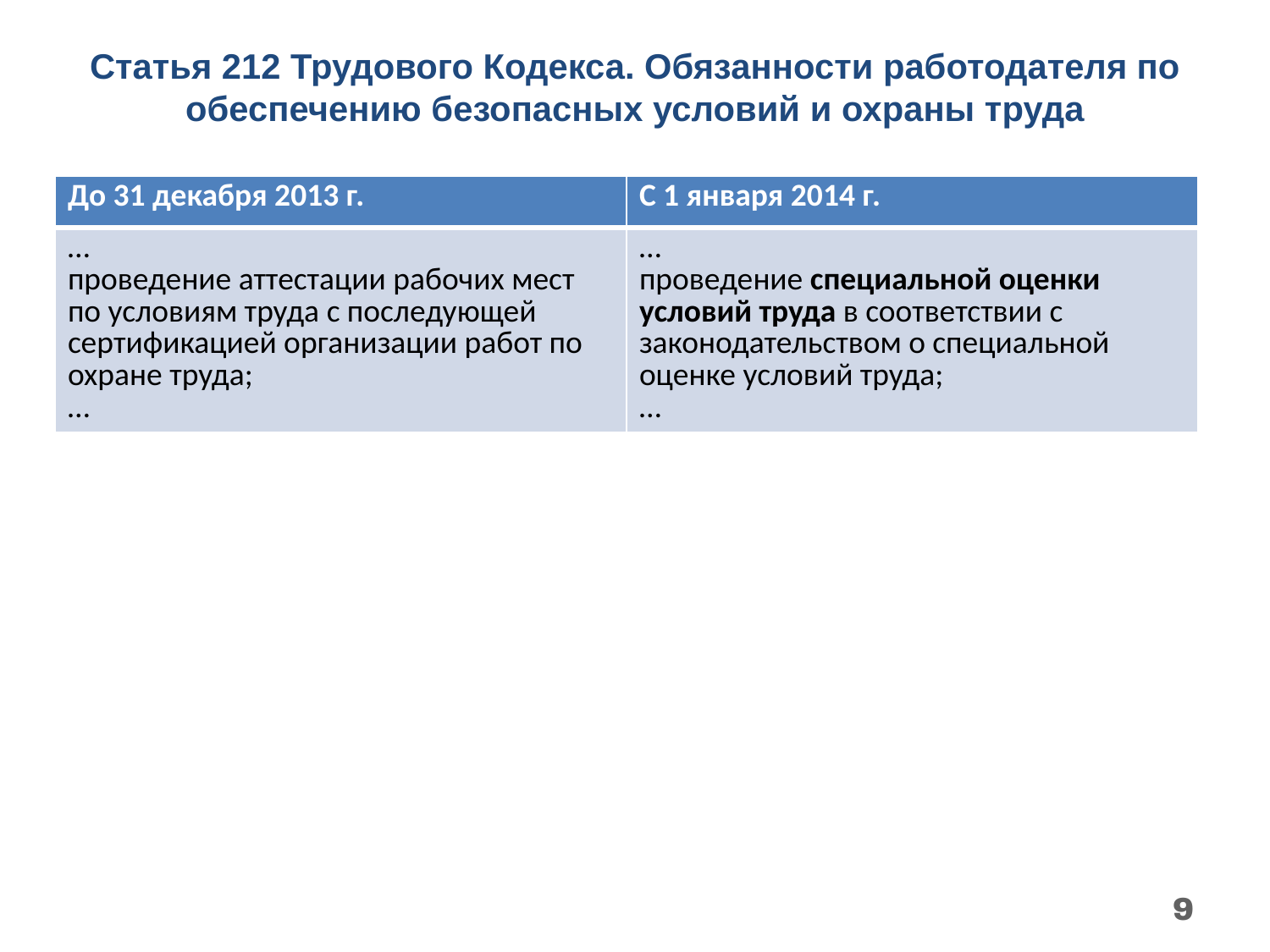

# Статья 212 Трудового Кодекса. Обязанности работодателя по обеспечению безопасных условий и охраны труда
| До 31 декабря 2013 г. | С 1 января 2014 г. |
| --- | --- |
| … проведение аттестации рабочих мест по условиям труда с последующей сертификацией организации работ по охране труда; … | … проведение специальной оценки условий труда в соответствии с законодательством о специальной оценке условий труда; … |
9